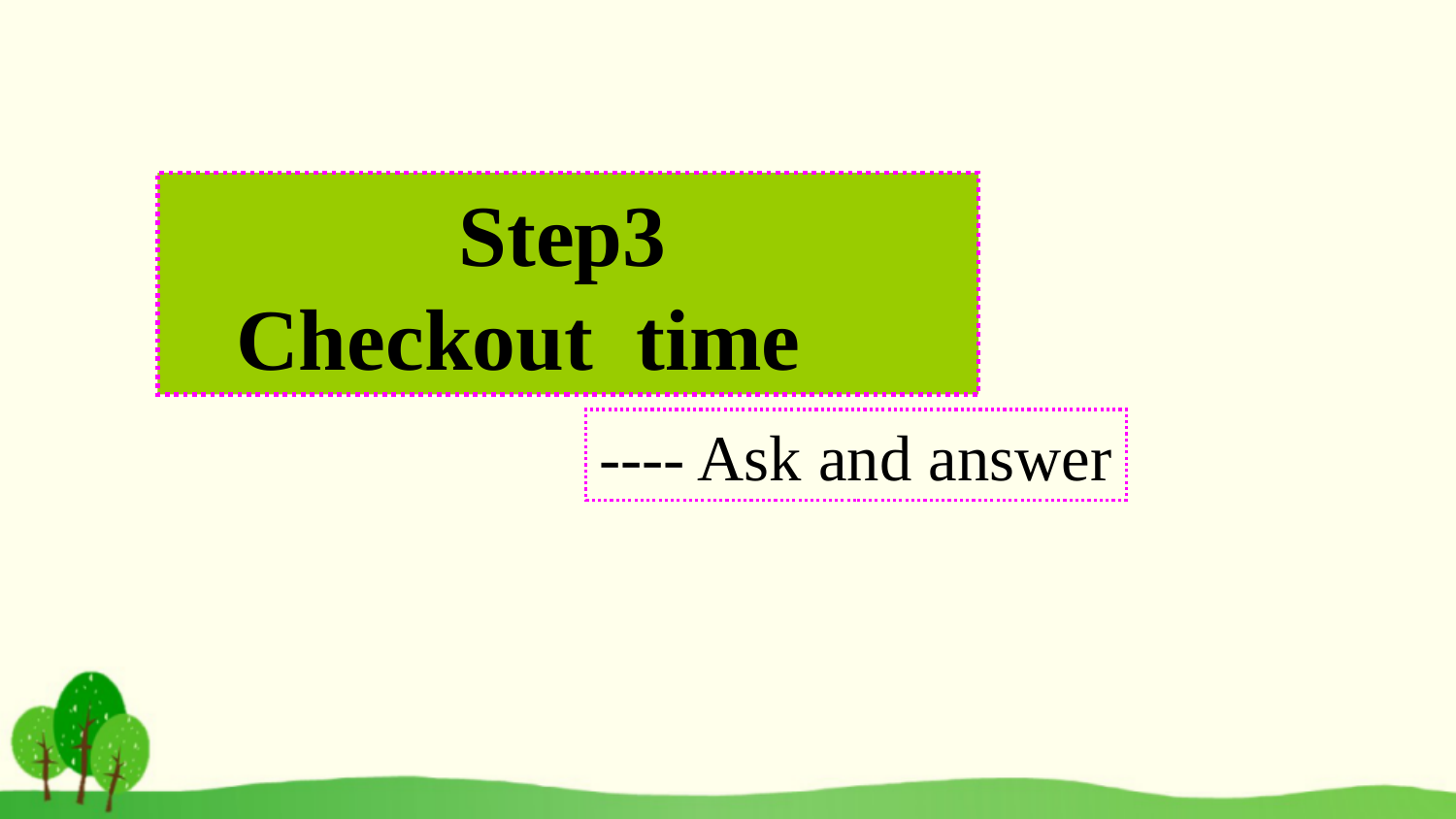

Step3
   Checkout  time
---- Ask and answer